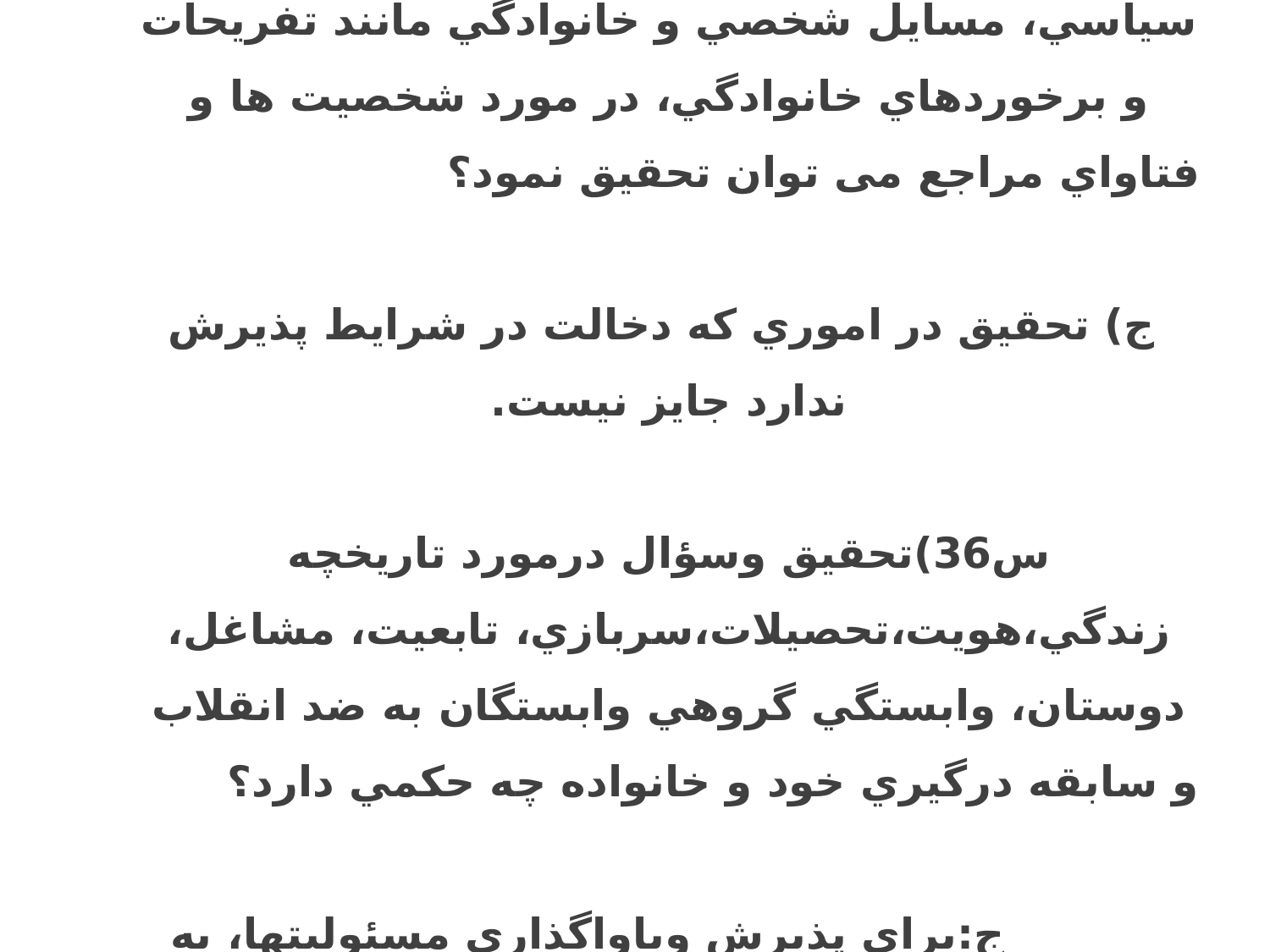

س35)بطورکلی تحقیق درچه اموری جایزنیست؟آیادر زمينه احكام، اصول عقايد، اخلاق، مسايل سياسي، مسايل شخصي و خانوادگي مانند تفريحات و برخوردهاي خانوادگي، در مورد شخصيت ها و فتاواي مراجع می توان تحقیق نمود؟
 ج) تحقيق در اموري كه دخالت در شرايط پذيرش ندارد جايز نيست.

س36)تحقیق وسؤال درمورد تاريخچه زندگي،هويت،تحصيلات،سربازي، تابعيت، مشاغل، دوستان، وابستگي گروهي وابستگان به ضد انقلاب و سابقه درگيري خود و خانواده چه حكمي دارد؟                                                                                           ج:برای پذیرش ویاواگذاری مسئولیتها، به مقداري كه در مسئوليت فرد دخالت داشته باشد، اشكال ندارد بلكه لازم است ولي افشاء جايز نيست.